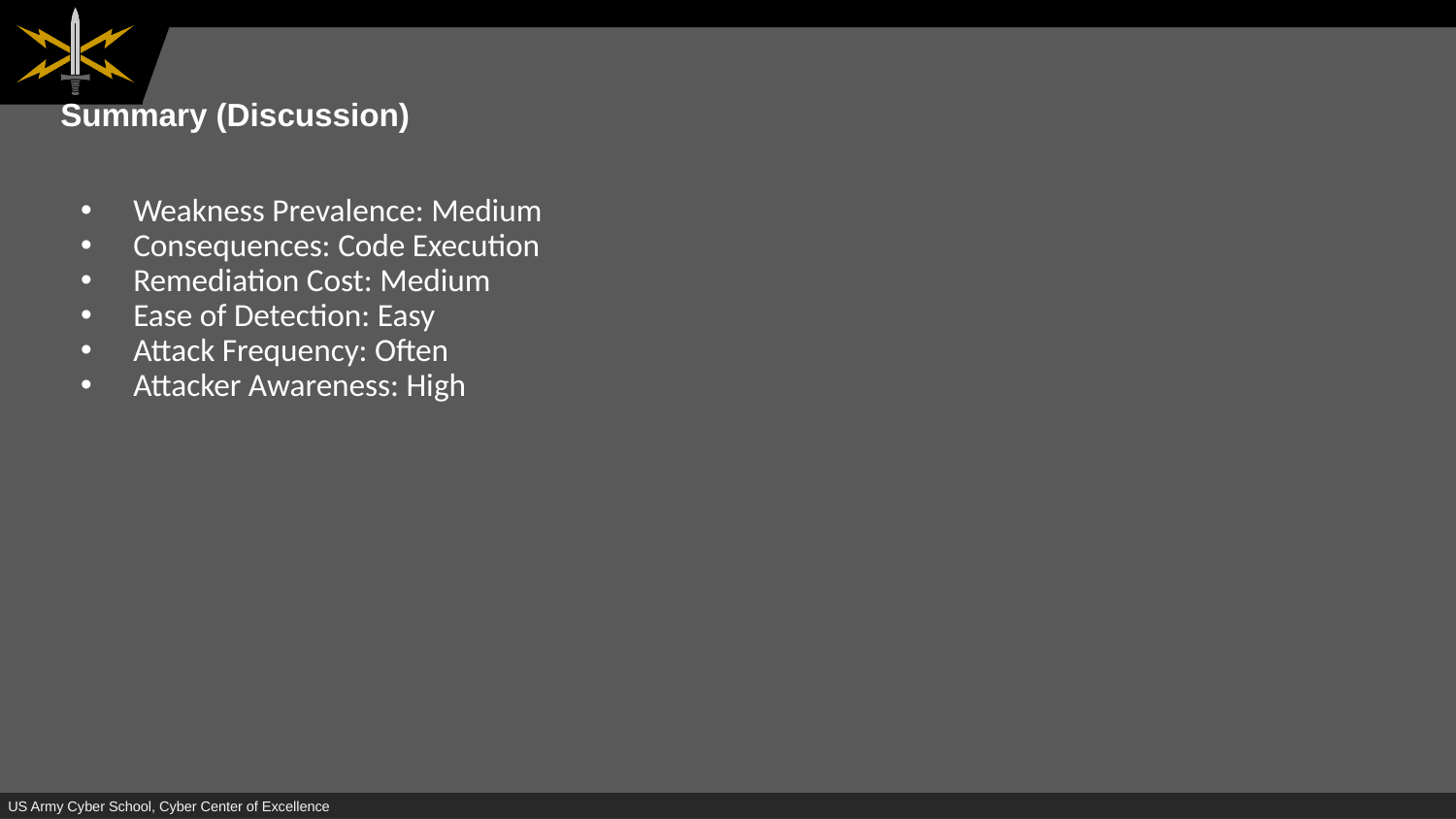

# Summary (Discussion)
Weakness Prevalence: Medium
Consequences: Code Execution
Remediation Cost: Medium
Ease of Detection: Easy
Attack Frequency: Often
Attacker Awareness: High